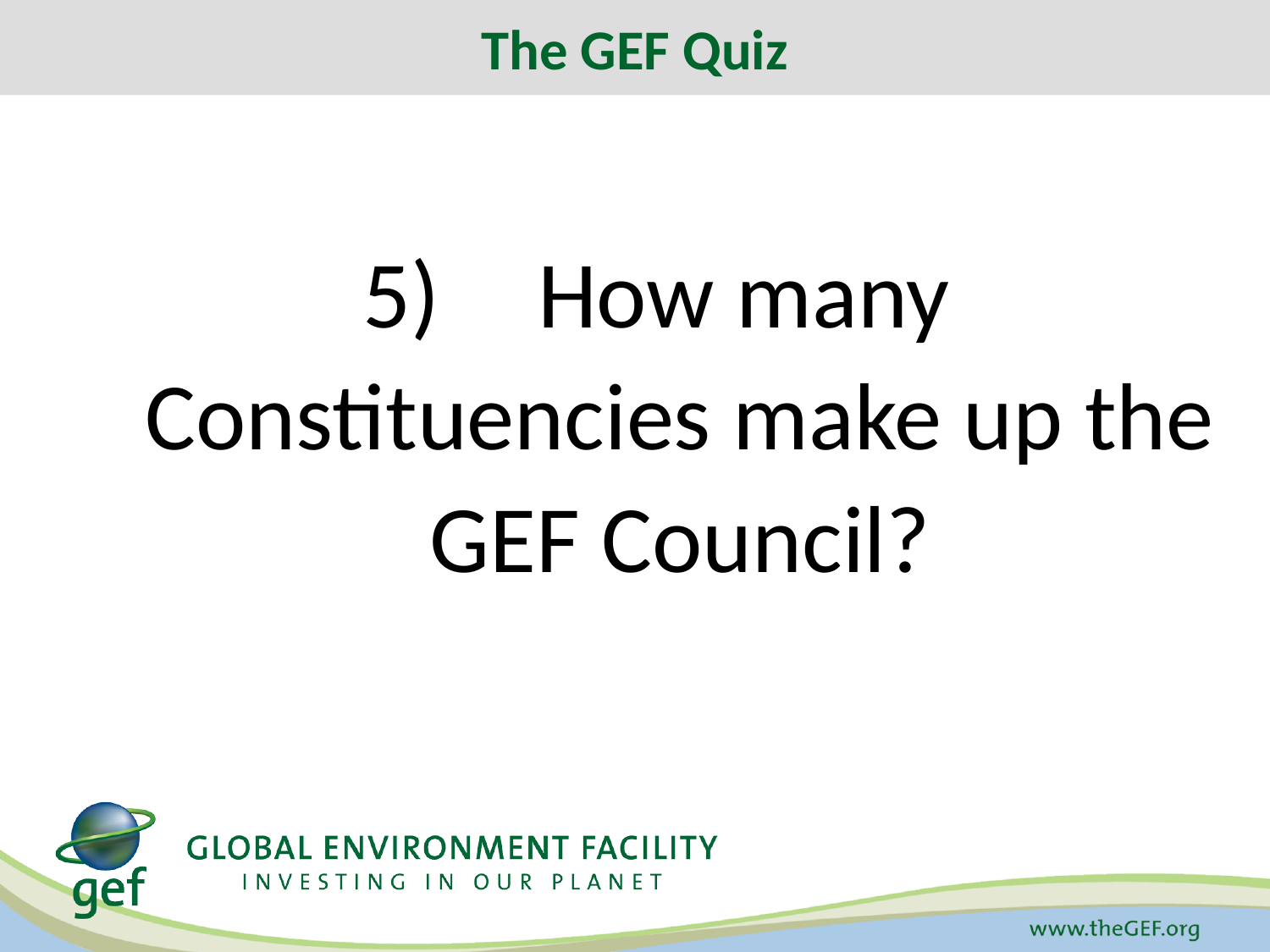

The GEF Quiz
# 5)	How many Constituencies make up the GEF Council?